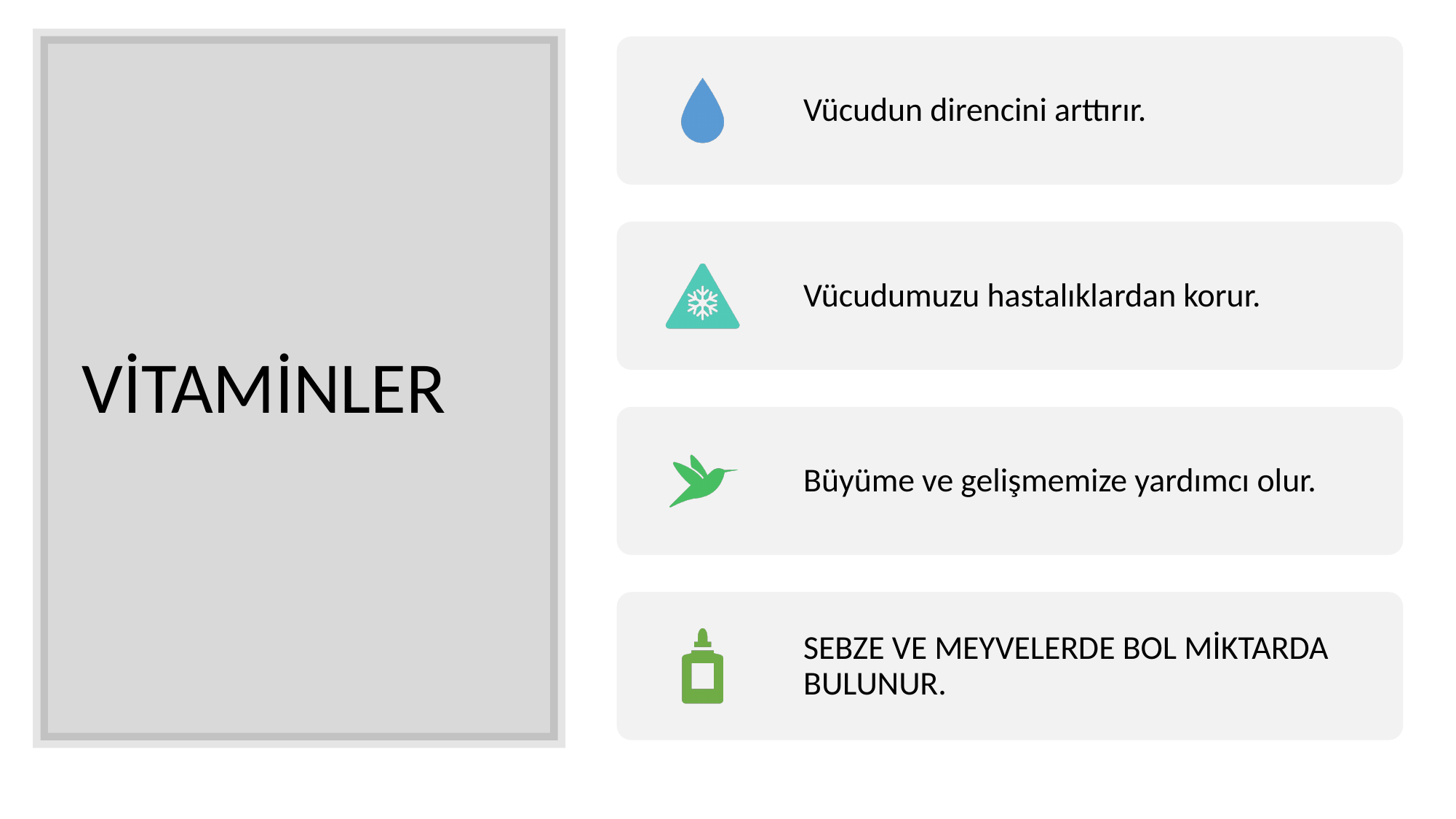

Vücudun direncini arttırır.
Vücudumuzu hastalıklardan korur.
Büyüme ve gelişmemize yardımcı olur.
SEBZE VE MEYVELERDE BOL MİKTARDA BULUNUR.
# VİTAMİNLER